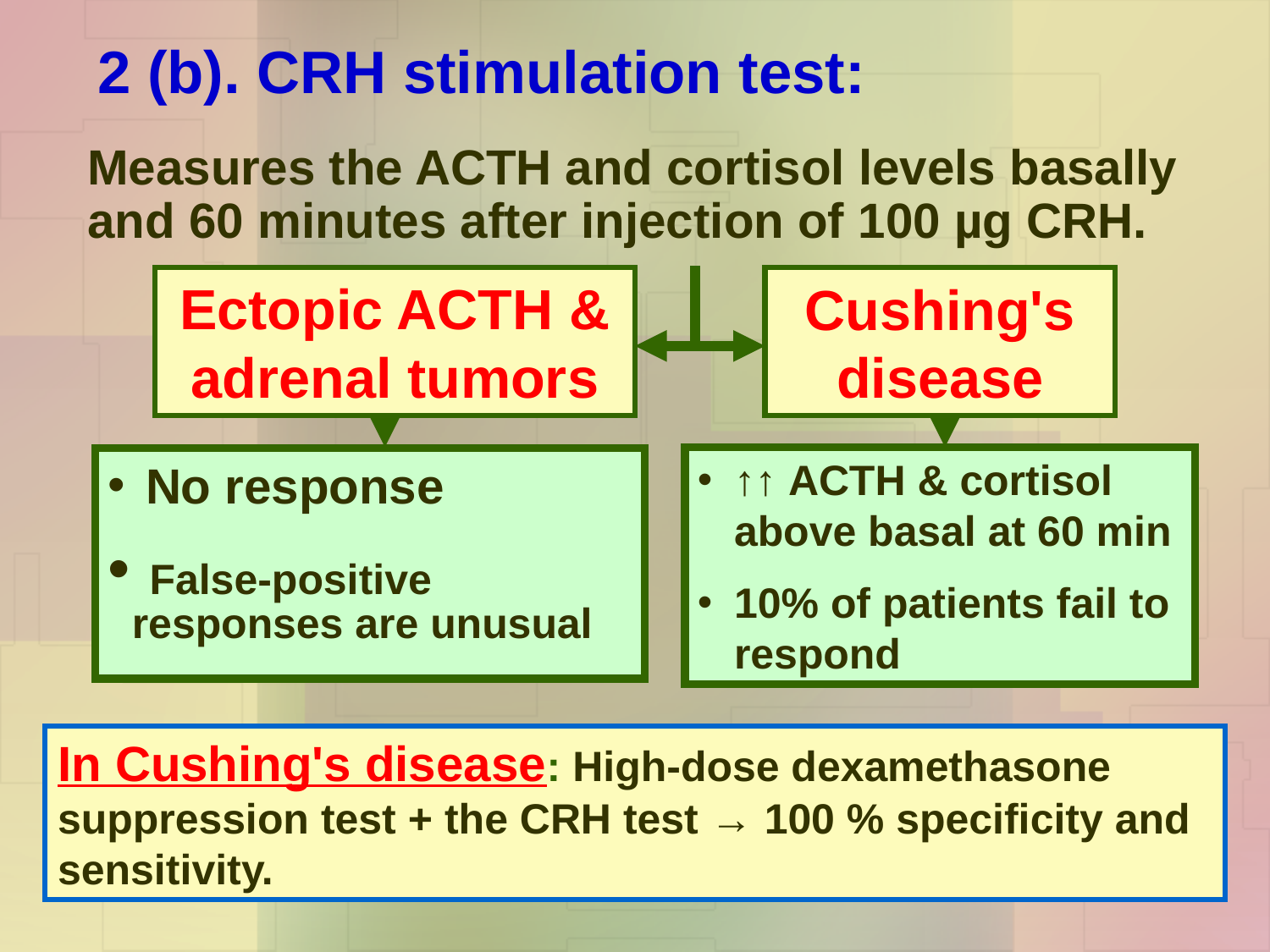

# 2 (b). CRH stimulation test:
Measures the ACTH and cortisol levels basally and 60 minutes after injection of 100 µg CRH.
Ectopic ACTH & adrenal tumors
Cushing's disease
↑↑ ACTH & cortisol above basal at 60 min
10% of patients fail to respond
 No response
 False-positive responses are unusual

In Cushing's disease: High-dose dexamethasone suppression test + the CRH test → 100 % specificity and sensitivity.